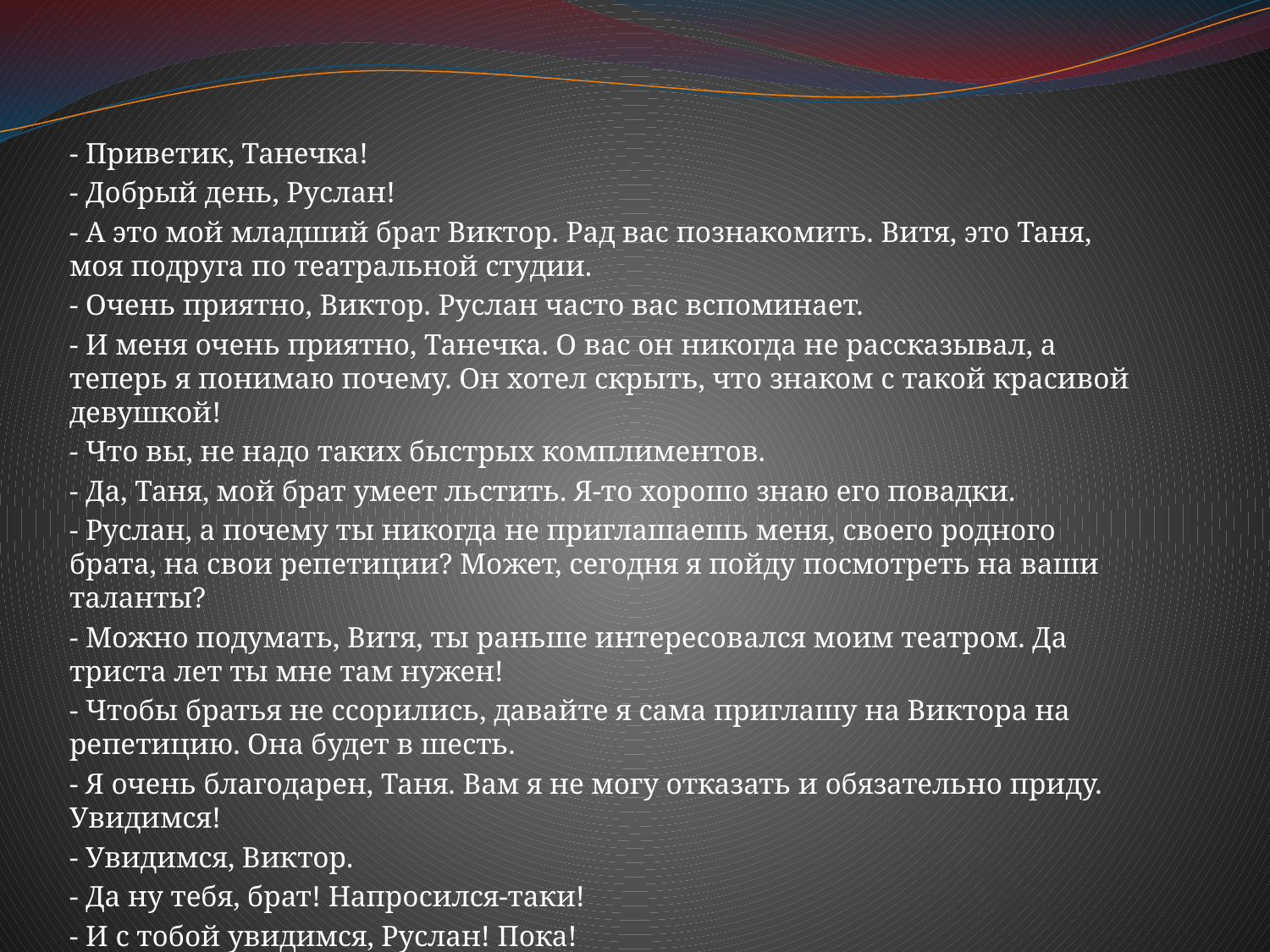

- Приветик, Танечка!
- Добрый день, Руслан!
- А это мой младший брат Виктор. Рад вас познакомить. Витя, это Таня, моя подруга по театральной студии.
- Очень приятно, Виктор. Руслан часто вас вспоминает.
- И меня очень приятно, Танечка. О вас он никогда не рассказывал, а теперь я понимаю почему. Он хотел скрыть, что знаком с такой красивой девушкой!
- Что вы, не надо таких быстрых комплиментов.
- Да, Таня, мой брат умеет льстить. Я-то хорошо знаю его повадки.
- Руслан, а почему ты никогда не приглашаешь меня, своего родного брата, на свои репетиции? Может, сегодня я пойду посмотреть на ваши таланты?
- Можно подумать, Витя, ты раньше интересовался моим театром. Да триста лет ты мне там нужен!
- Чтобы братья не ссорились, давайте я сама приглашу на Виктора на репетицию. Она будет в шесть.
- Я очень благодарен, Таня. Вам я не могу отказать и обязательно приду. Увидимся!
- Увидимся, Виктор.
- Да ну тебя, брат! Напросился-таки!
- И с тобой увидимся, Руслан! Пока!